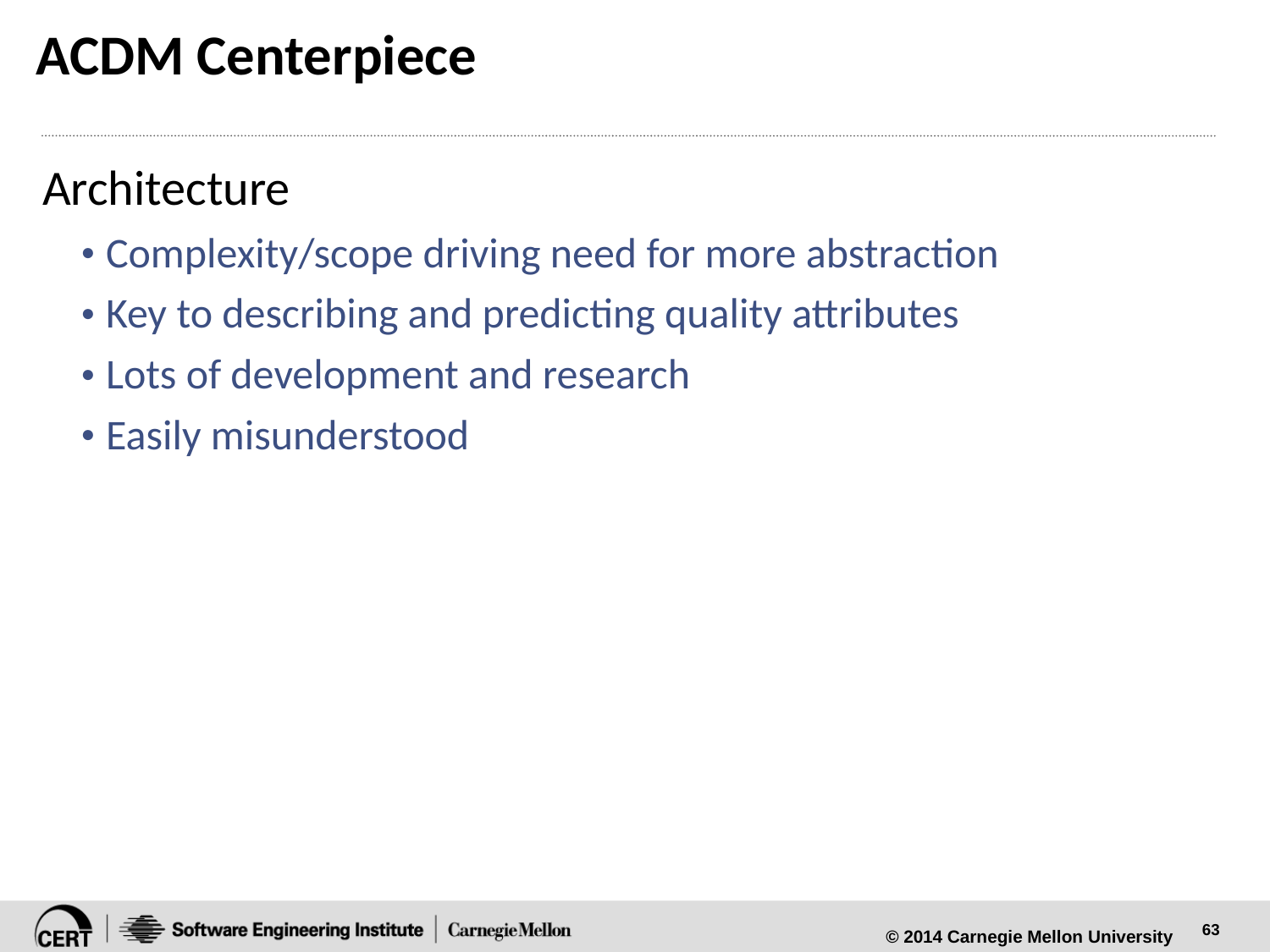

# ACDM Centerpiece
Architecture
Complexity/scope driving need for more abstraction
Key to describing and predicting quality attributes
Lots of development and research
Easily misunderstood